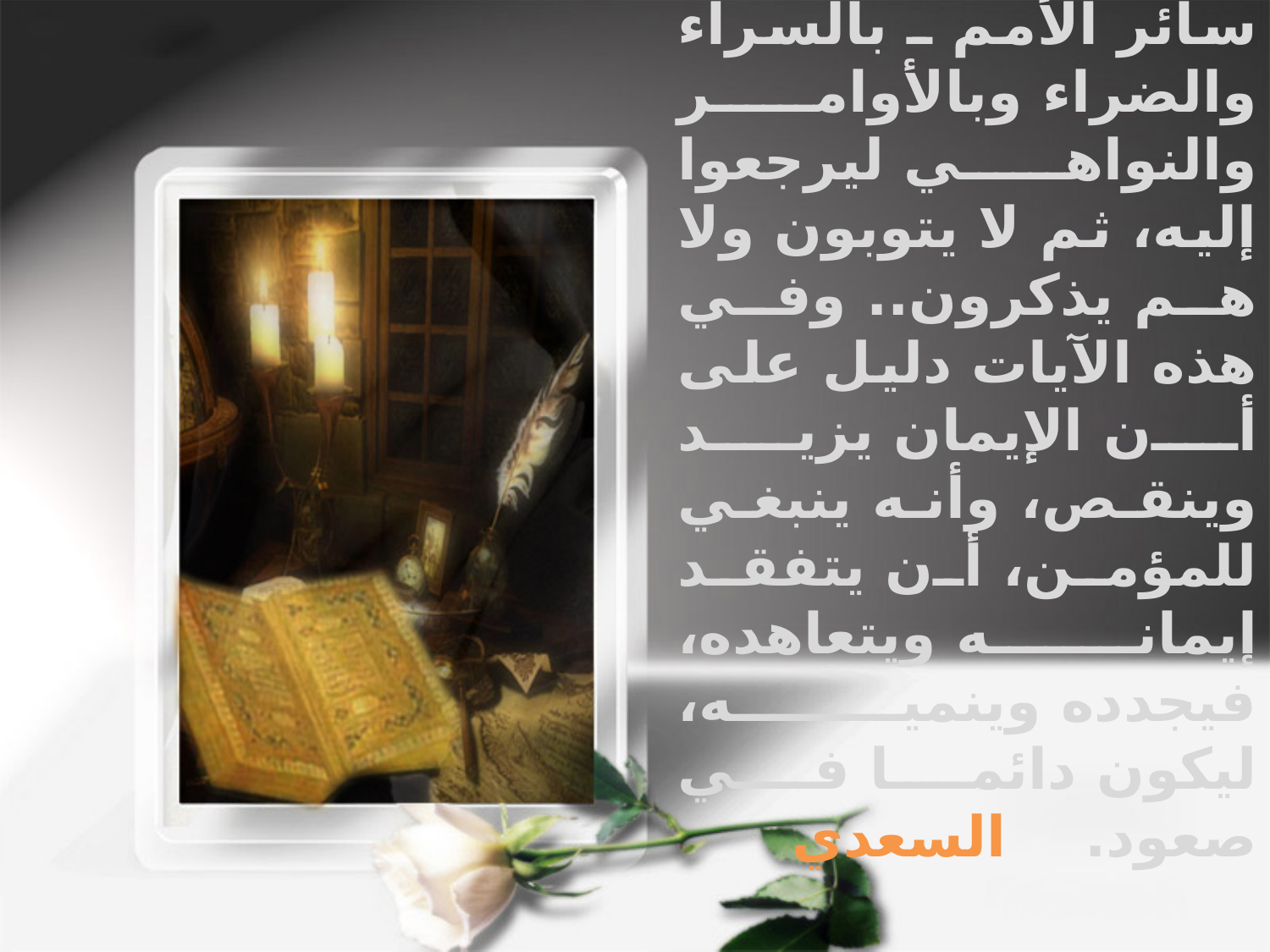

فالله تعالى يبتليهم ـ كما هي سنته في سائر الأمم ـ بالسراء والضراء وبالأوامر والنواهي ليرجعوا إليه، ثم لا يتوبون ولا هم يذكرون‏.‏. وفي هذه الآيات دليل على أن الإيمان يزيد وينقص، وأنه ينبغي للمؤمن، أن يتفقد إيمانه ويتعاهده، فيجدده وينميه، ليكون دائما في صعود‏.‏    السعدي